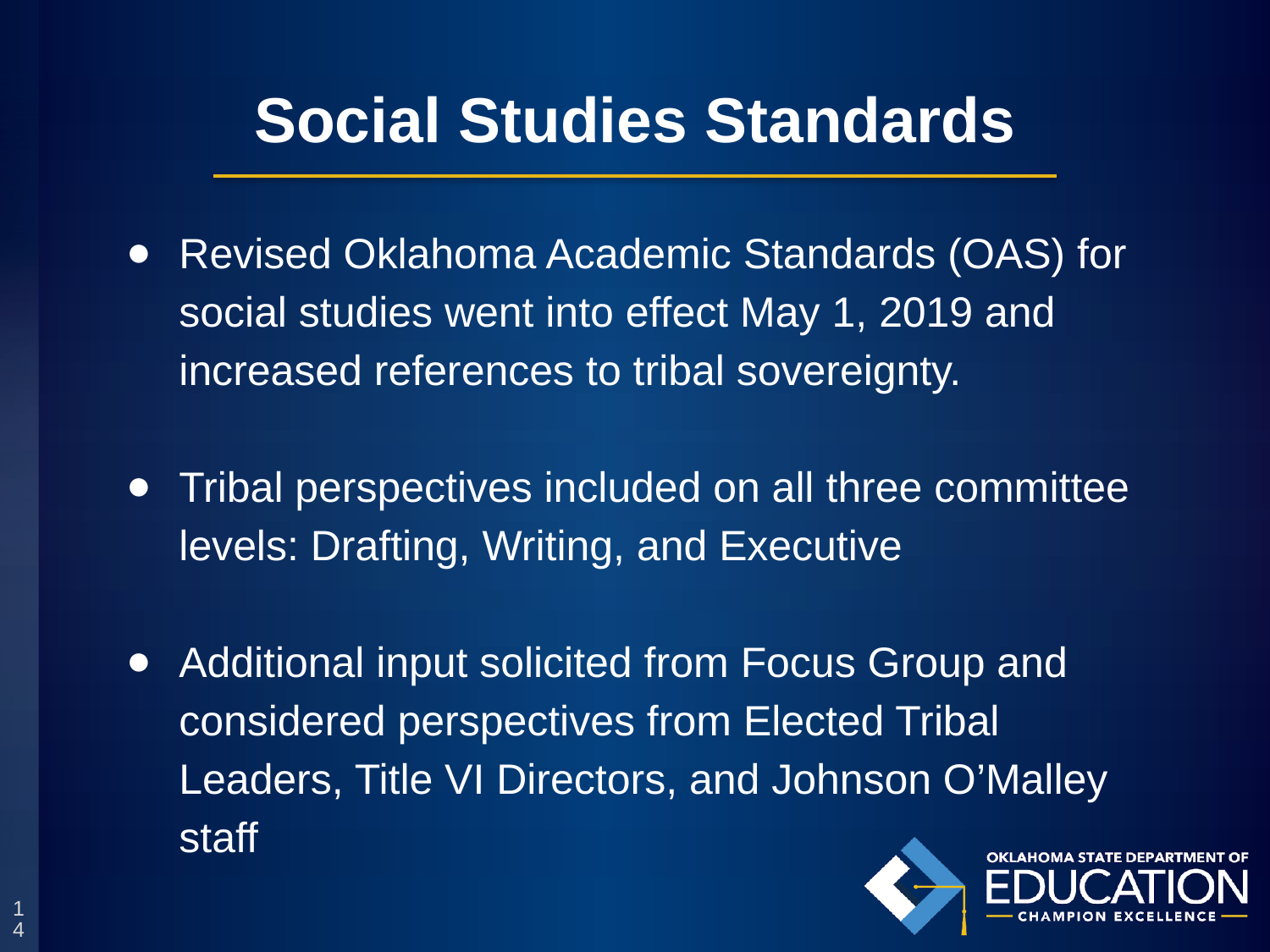

# Social Studies Standards
Revised Oklahoma Academic Standards (OAS) for social studies went into effect May 1, 2019 and increased references to tribal sovereignty.

Tribal perspectives included on all three committee levels: Drafting, Writing, and Executive

Additional input solicited from Focus Group and considered perspectives from Elected Tribal Leaders, Title VI Directors, and Johnson O’Malley staff
14